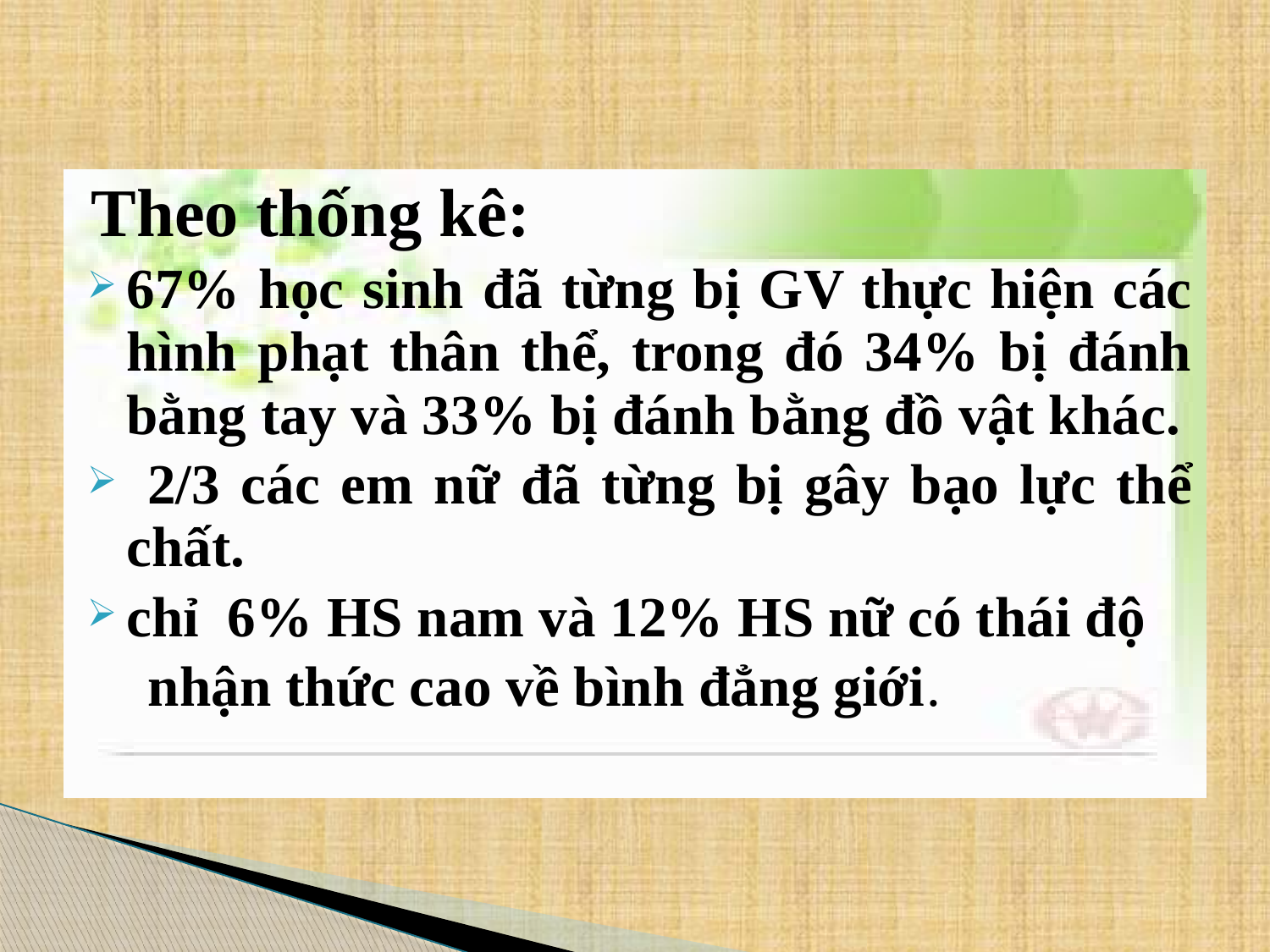

Theo thống kê:
67% học sinh đã từng bị GV thực hiện các hình phạt thân thể, trong đó 34% bị đánh bằng tay và 33% bị đánh bằng đồ vật khác.
 2/3 các em nữ đã từng bị gây bạo lực thể chất.
chỉ  6% HS nam và 12% HS nữ có thái độ
    nhận thức cao về bình đẳng giới.